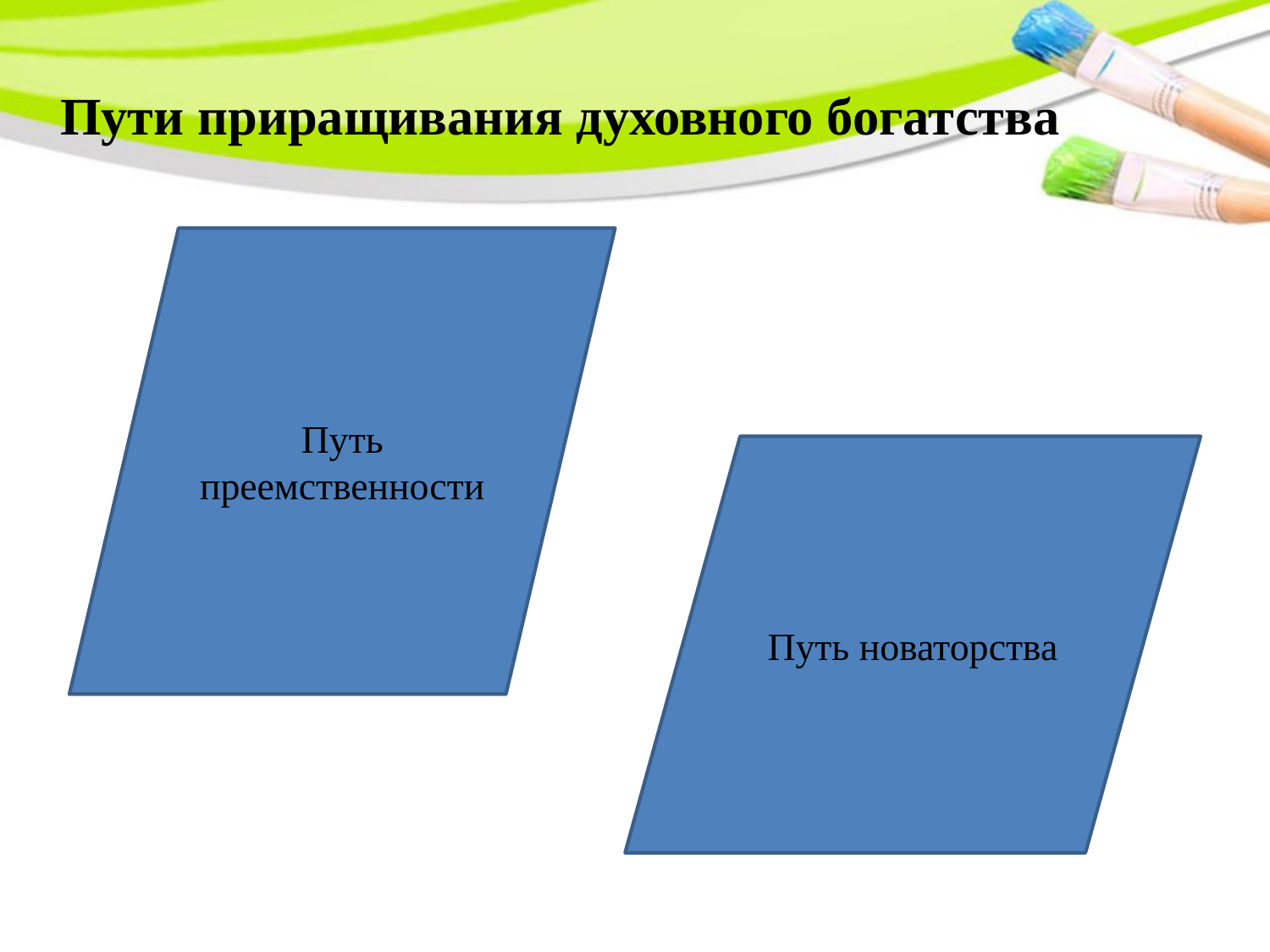

# Пути приращивания духовного богатства
Путь преемственности
Путь новаторства